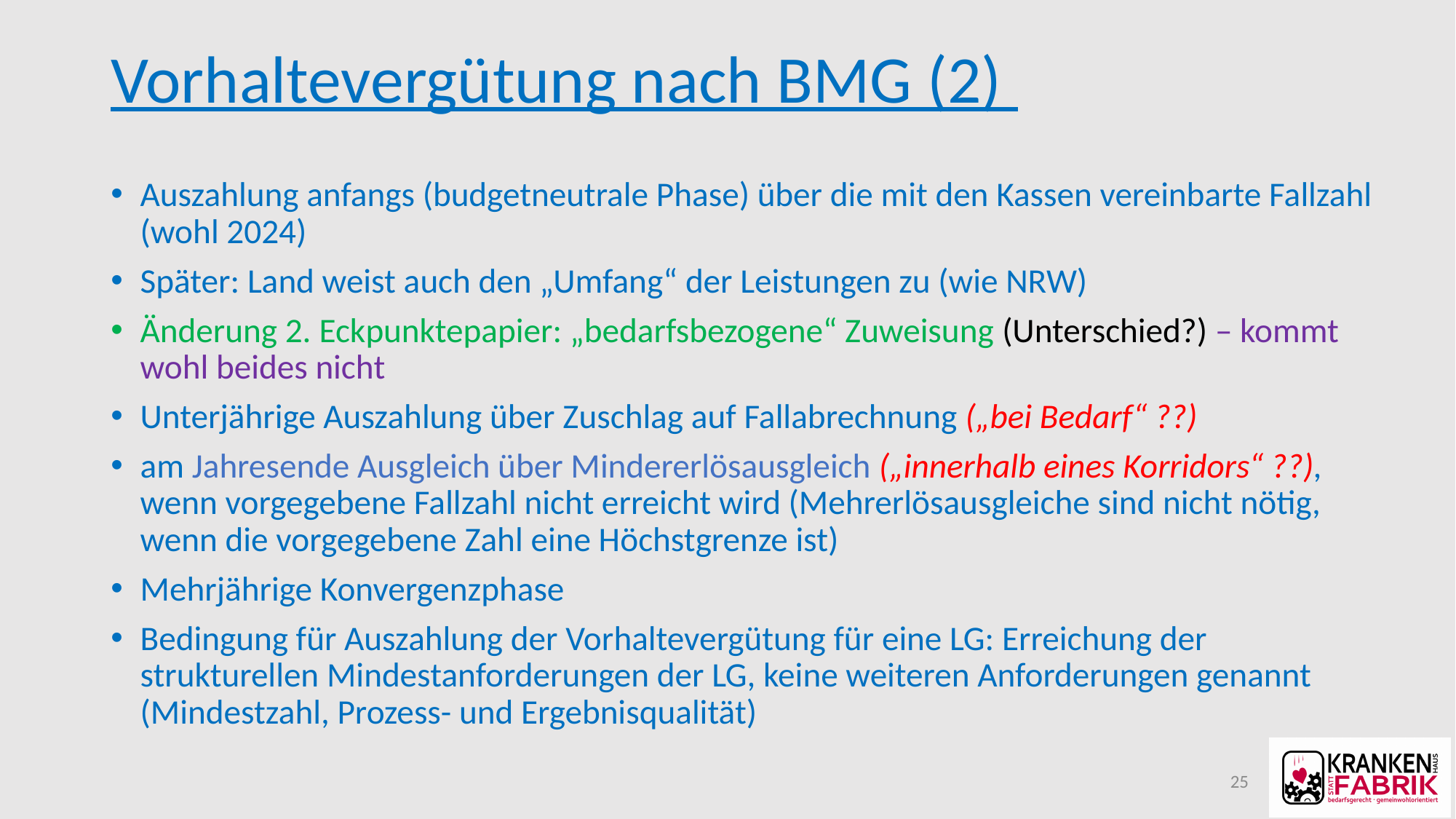

# Vorhaltevergütung nach BMG (2)
Auszahlung anfangs (budgetneutrale Phase) über die mit den Kassen vereinbarte Fallzahl (wohl 2024)
Später: Land weist auch den „Umfang“ der Leistungen zu (wie NRW)
Änderung 2. Eckpunktepapier: „bedarfsbezogene“ Zuweisung (Unterschied?) – kommt wohl beides nicht
Unterjährige Auszahlung über Zuschlag auf Fallabrechnung („bei Bedarf“ ??)
am Jahresende Ausgleich über Mindererlösausgleich („innerhalb eines Korridors“ ??), wenn vorgegebene Fallzahl nicht erreicht wird (Mehrerlösausgleiche sind nicht nötig, wenn die vorgegebene Zahl eine Höchstgrenze ist)
Mehrjährige Konvergenzphase
Bedingung für Auszahlung der Vorhaltevergütung für eine LG: Erreichung der strukturellen Mindestanforderungen der LG, keine weiteren Anforderungen genannt (Mindestzahl, Prozess- und Ergebnisqualität)
25